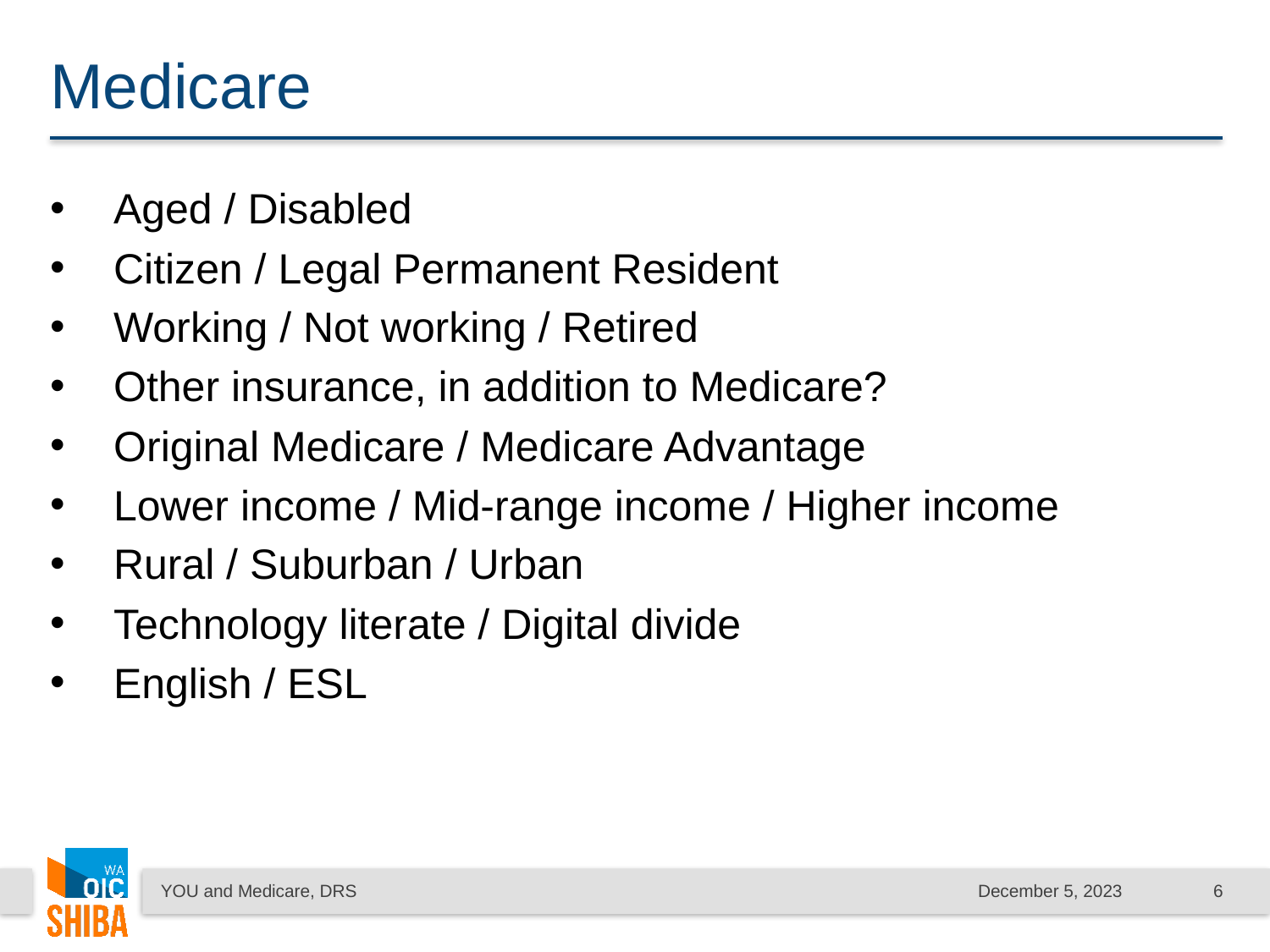

# Medicare
Aged / Disabled
Citizen / Legal Permanent Resident
Working / Not working / Retired
Other insurance, in addition to Medicare?
Original Medicare / Medicare Advantage
Lower income / Mid-range income / Higher income
Rural / Suburban / Urban
Technology literate / Digital divide
English / ESL

YOU and Medicare, DRS
December 5, 2023
6